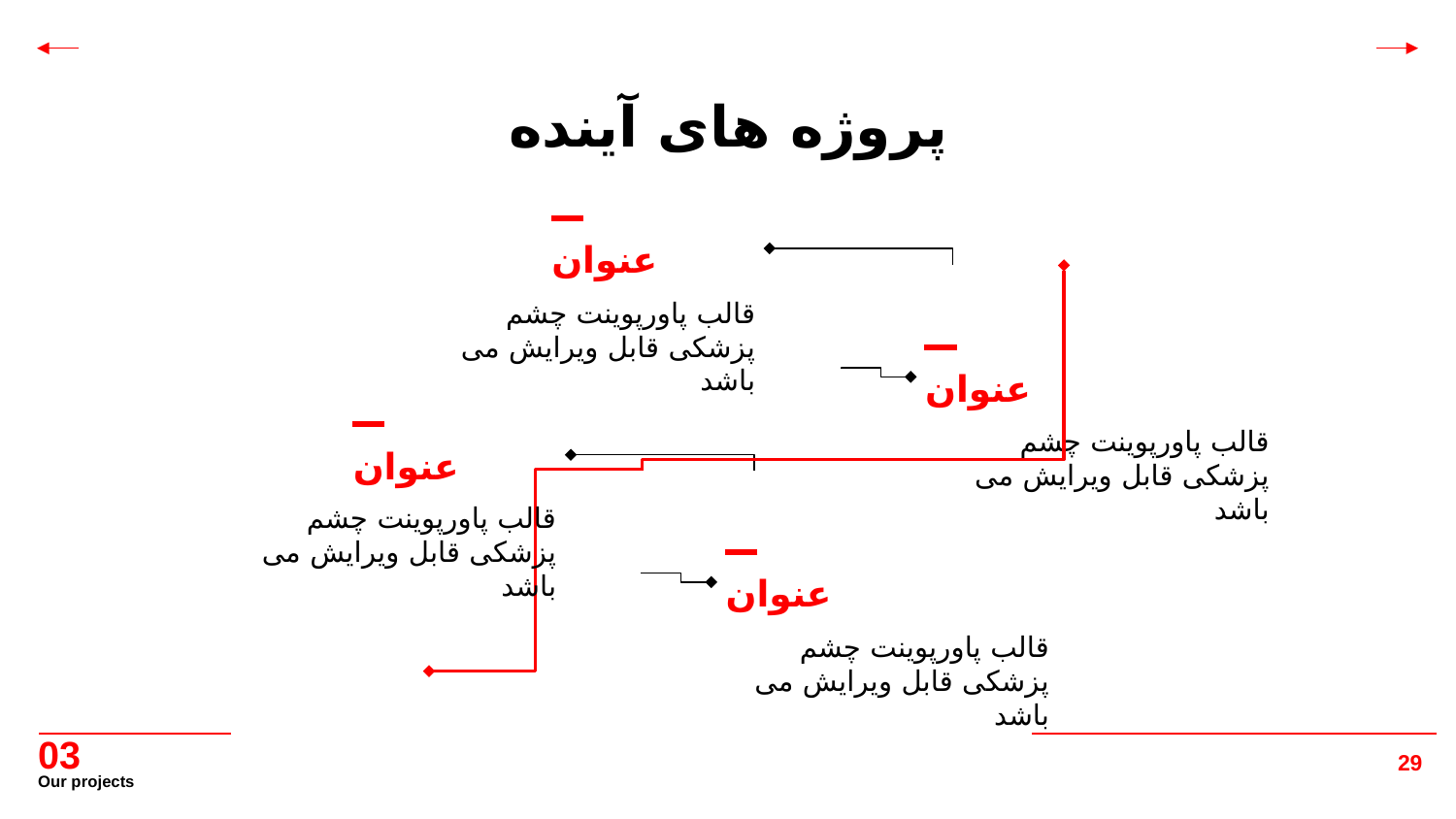

پروژه های آینده
عنوان

قالب پاورپوینت چشم پزشکی قابل ویرایش می باشد
عنوان

قالب پاورپوینت چشم پزشکی قابل ویرایش می باشد
عنوان

قالب پاورپوینت چشم پزشکی قابل ویرایش می باشد
عنوان

قالب پاورپوینت چشم پزشکی قابل ویرایش می باشد
03
# Our projects